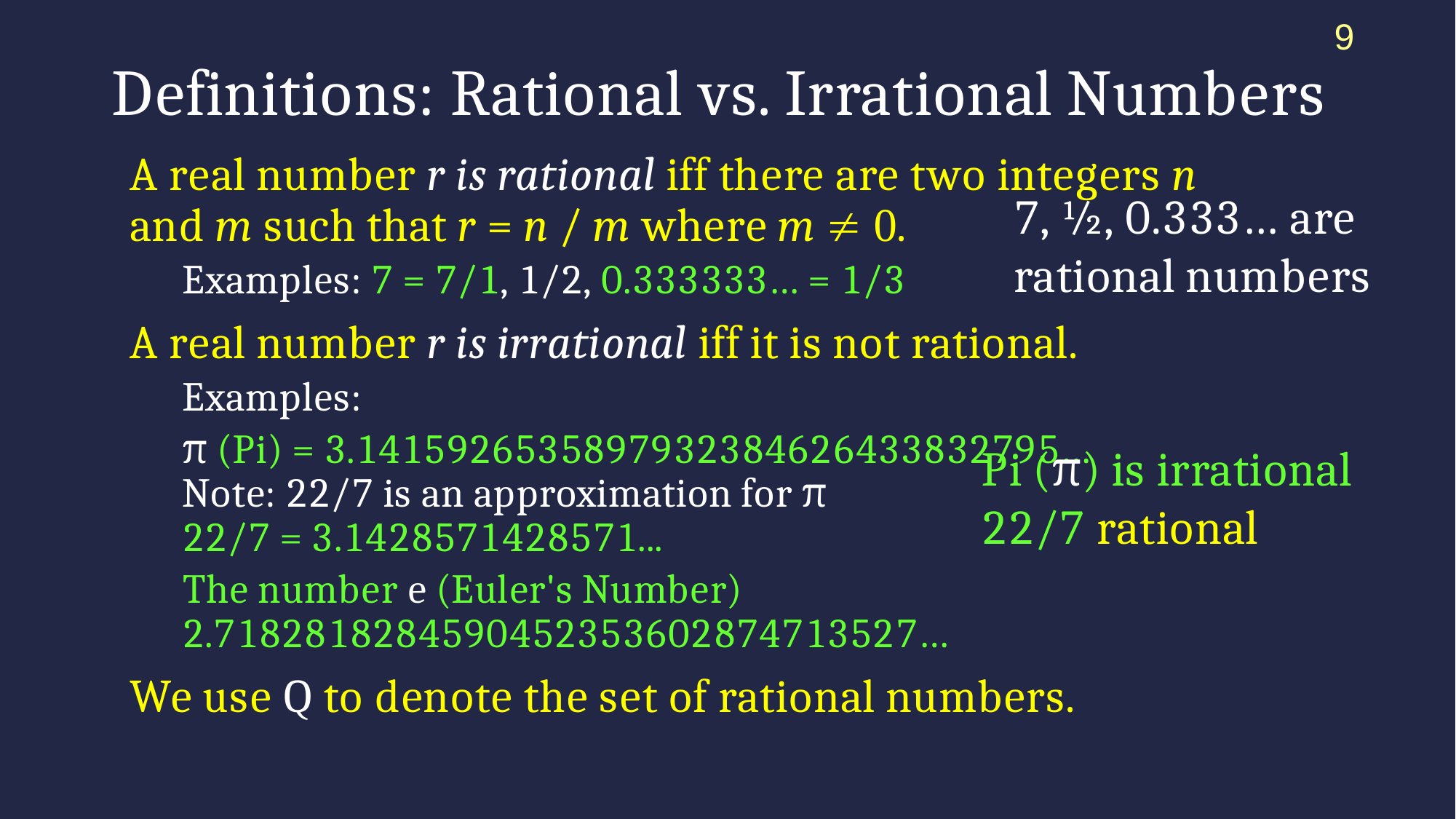

9
# Definitions: Rational vs. Irrational Numbers
A real number r is rational iff there are two integers n and m such that r = n / m where m ≠ 0.
Examples: 7 = 7/1, 1/2, 0.333333… = 1/3
A real number r is irrational iff it is not rational.
Examples:
π (Pi) = 3.1415926535897932384626433832795…
Note: 22/7 is an approximation for π 
22/7 = 3.1428571428571...
The number e (Euler's Number) 2.7182818284590452353602874713527…
We use Q to denote the set of rational numbers.

7, ½, 0.333… are
rational numbers
Pi (π) is irrational
22/7 rational